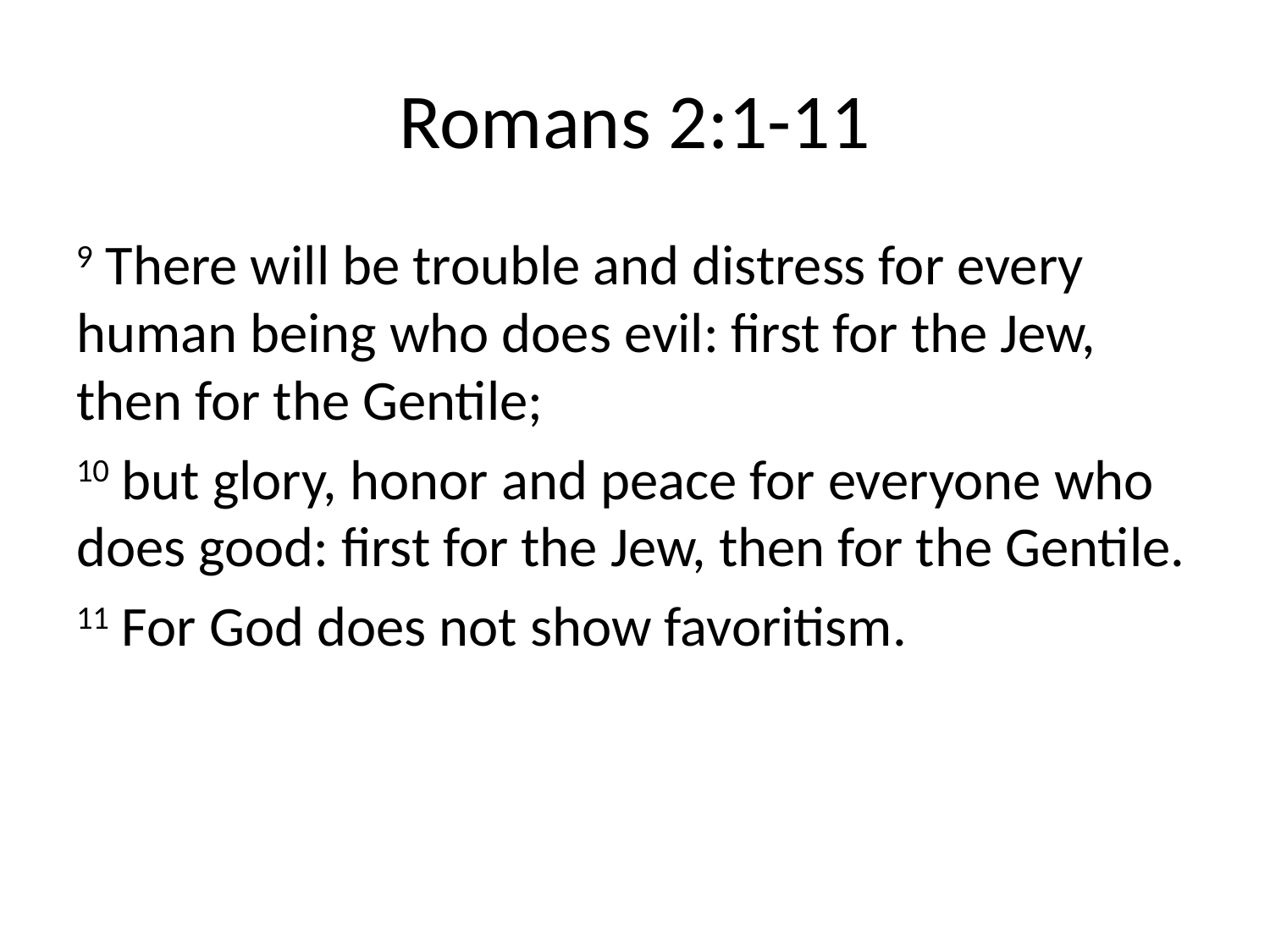

# Romans 2:1-11
9 There will be trouble and distress for every human being who does evil: first for the Jew, then for the Gentile;
10 but glory, honor and peace for everyone who does good: first for the Jew, then for the Gentile.
11 For God does not show favoritism.